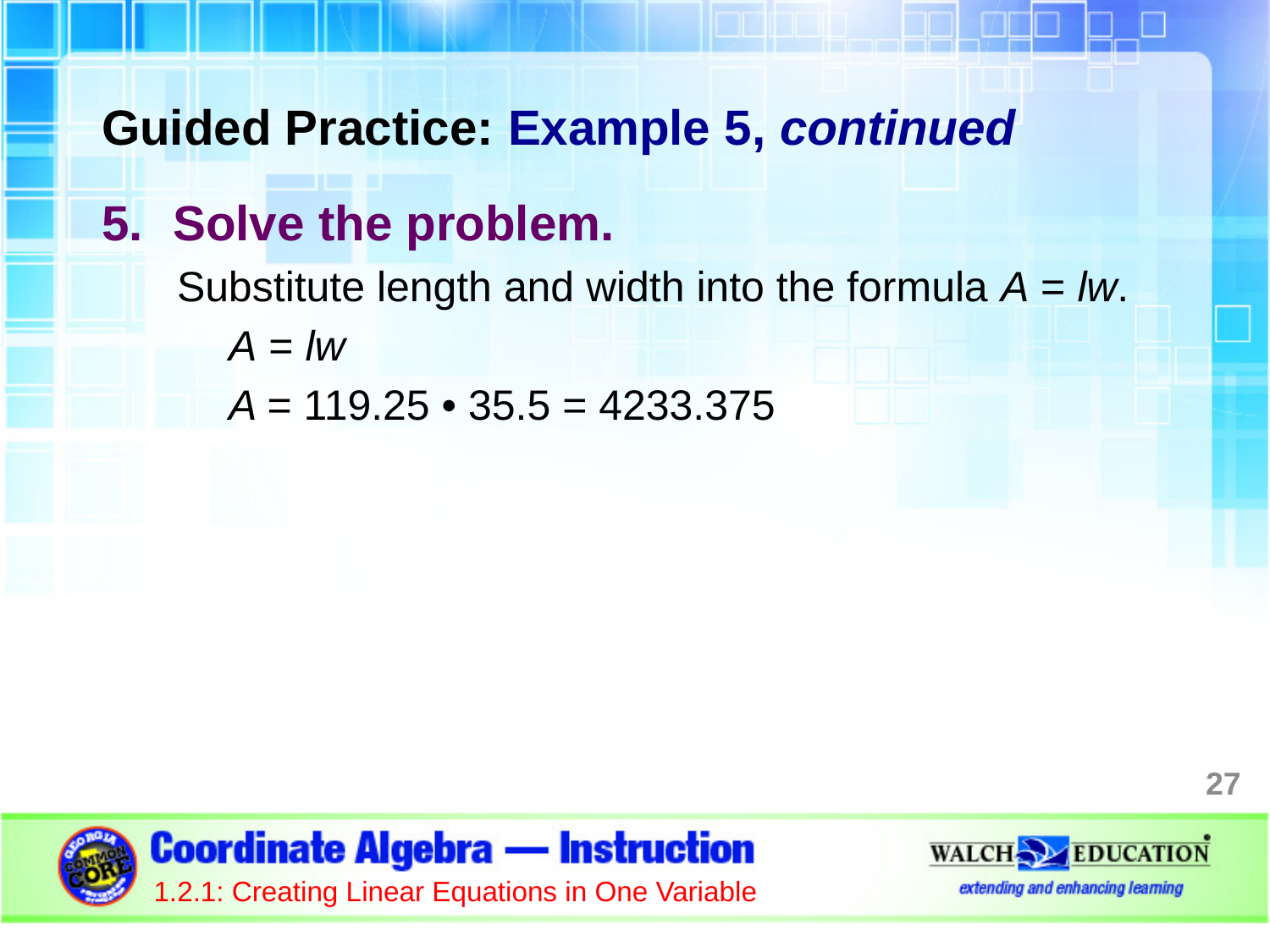

Guided Practice: Example 5, continued

Solve the problem.
 Substitute length and width into the formula A = lw.
A = lw
A = 119.25 • 35.5 = 4233.375

27
1.2.1: Creating Linear Equations in One Variable